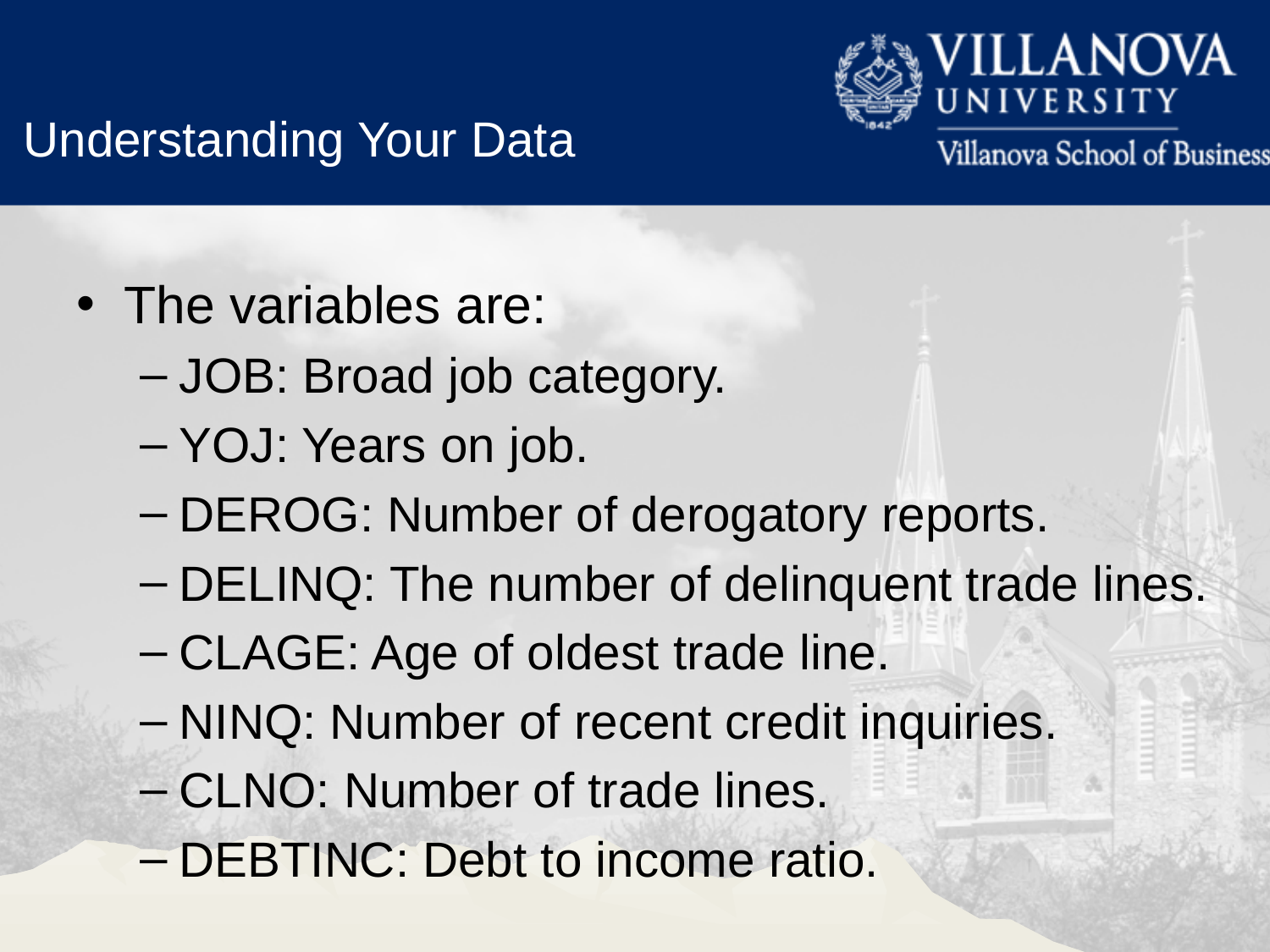

Understanding Your Data
The variables are:
JOB: Broad job category.
YOJ: Years on job.
DEROG: Number of derogatory reports.
DELINQ: The number of delinquent trade lines.
CLAGE: Age of oldest trade line.
NINQ: Number of recent credit inquiries.
CLNO: Number of trade lines.
DEBTINC: Debt to income ratio.